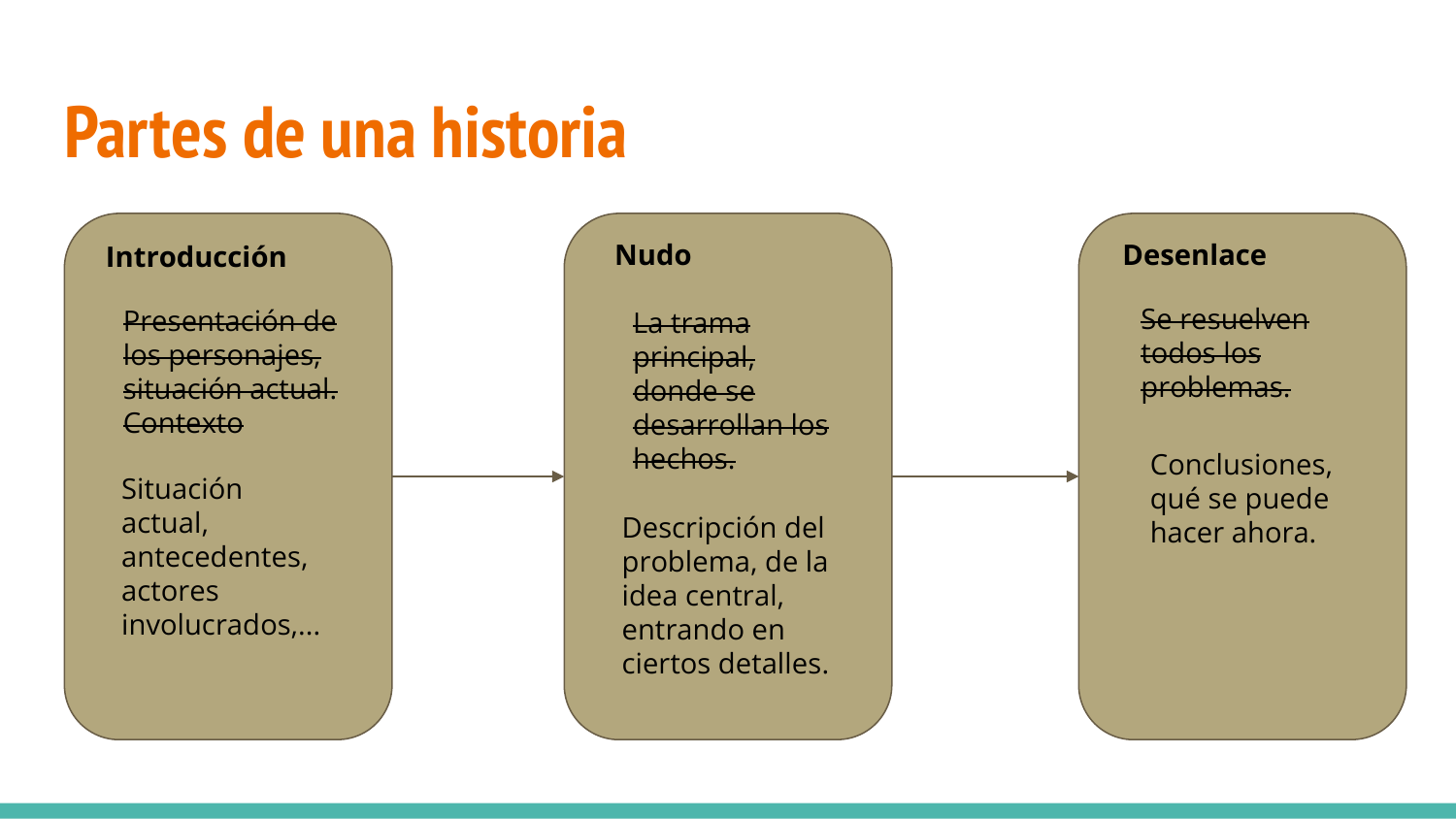

# Partes de una historia

Nudo
Desenlace
Introducción
Se resuelven todos los problemas.
Presentación de los personajes, situación actual. Contexto
La trama principal, donde se desarrollan los hechos.
Conclusiones, qué se puede hacer ahora.
Situación actual, antecedentes, actores involucrados,...
Descripción del problema, de la idea central, entrando en ciertos detalles.